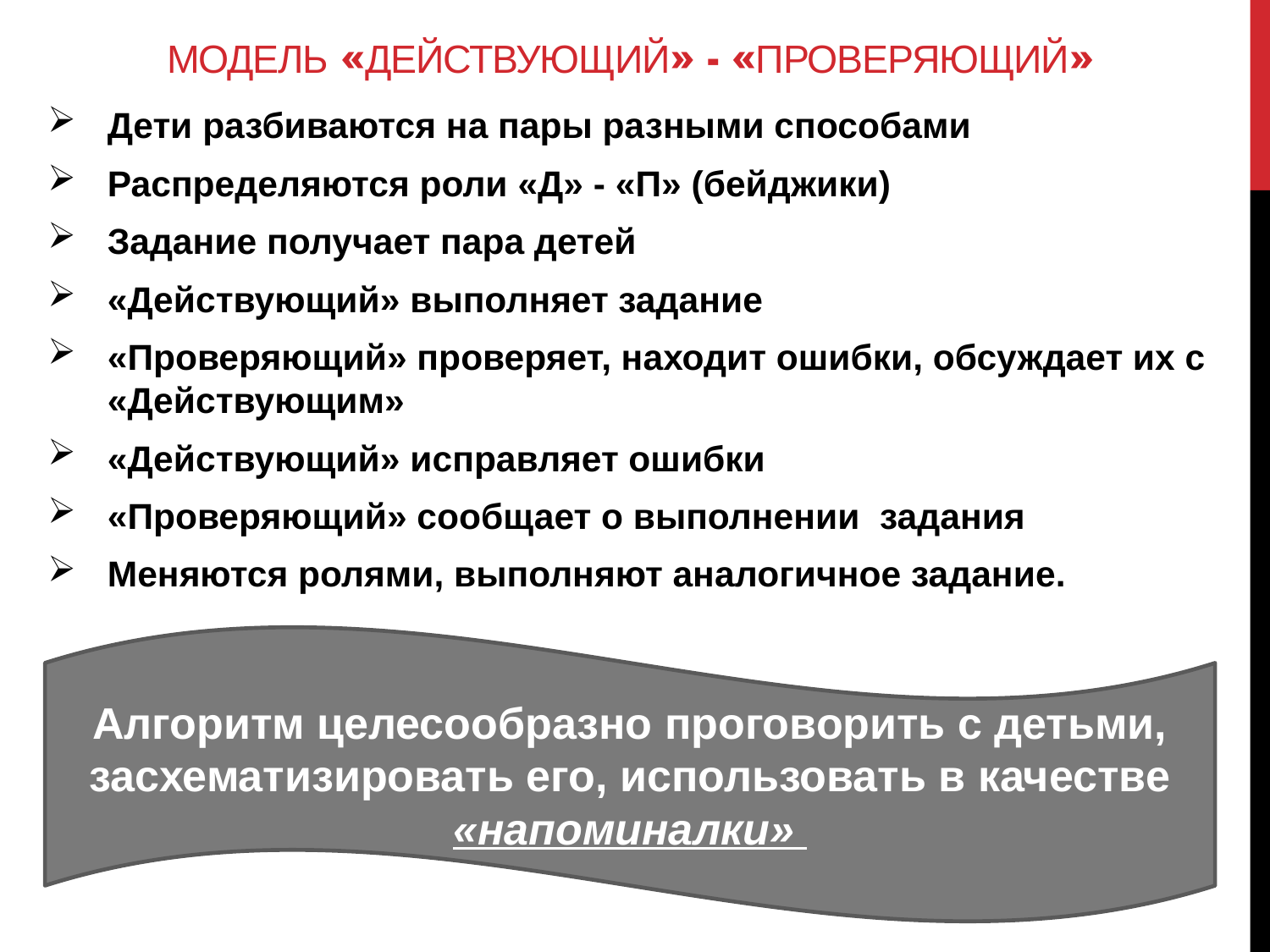

# Модель «ДЕЙСТВУЮЩИЙ» - «ПРОВЕРЯЮЩИЙ»
Дети разбиваются на пары разными способами
Распределяются роли «Д» - «П» (бейджики)
Задание получает пара детей
«Действующий» выполняет задание
«Проверяющий» проверяет, находит ошибки, обсуждает их с «Действующим»
«Действующий» исправляет ошибки
«Проверяющий» сообщает о выполнении  задания
Меняются ролями, выполняют аналогичное задание.
Алгоритм целесообразно проговорить с детьми, засхематизировать его, использовать в качестве «напоминалки»